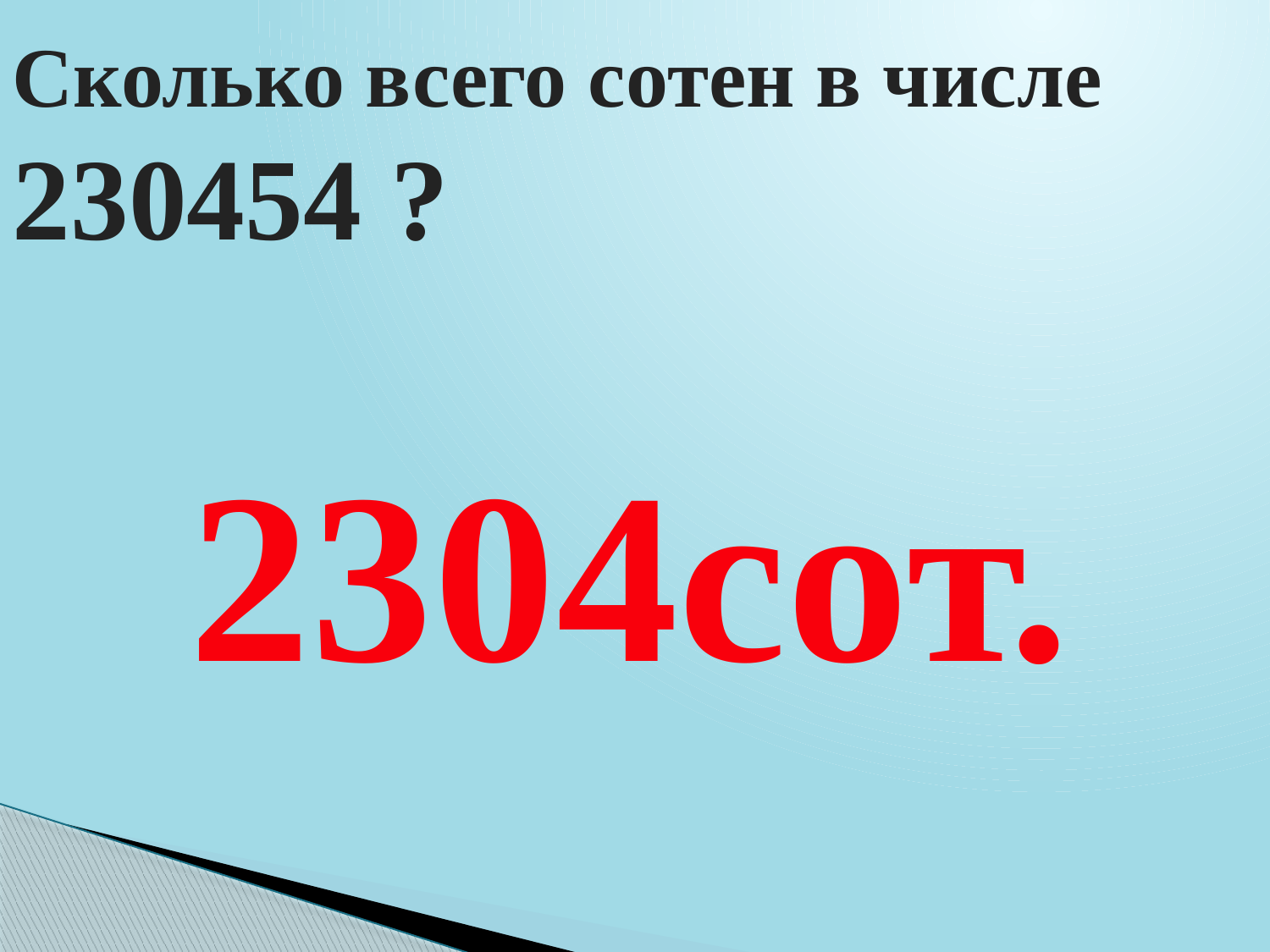

Сколько всего сотен в числе 230454 ?
2304сот.